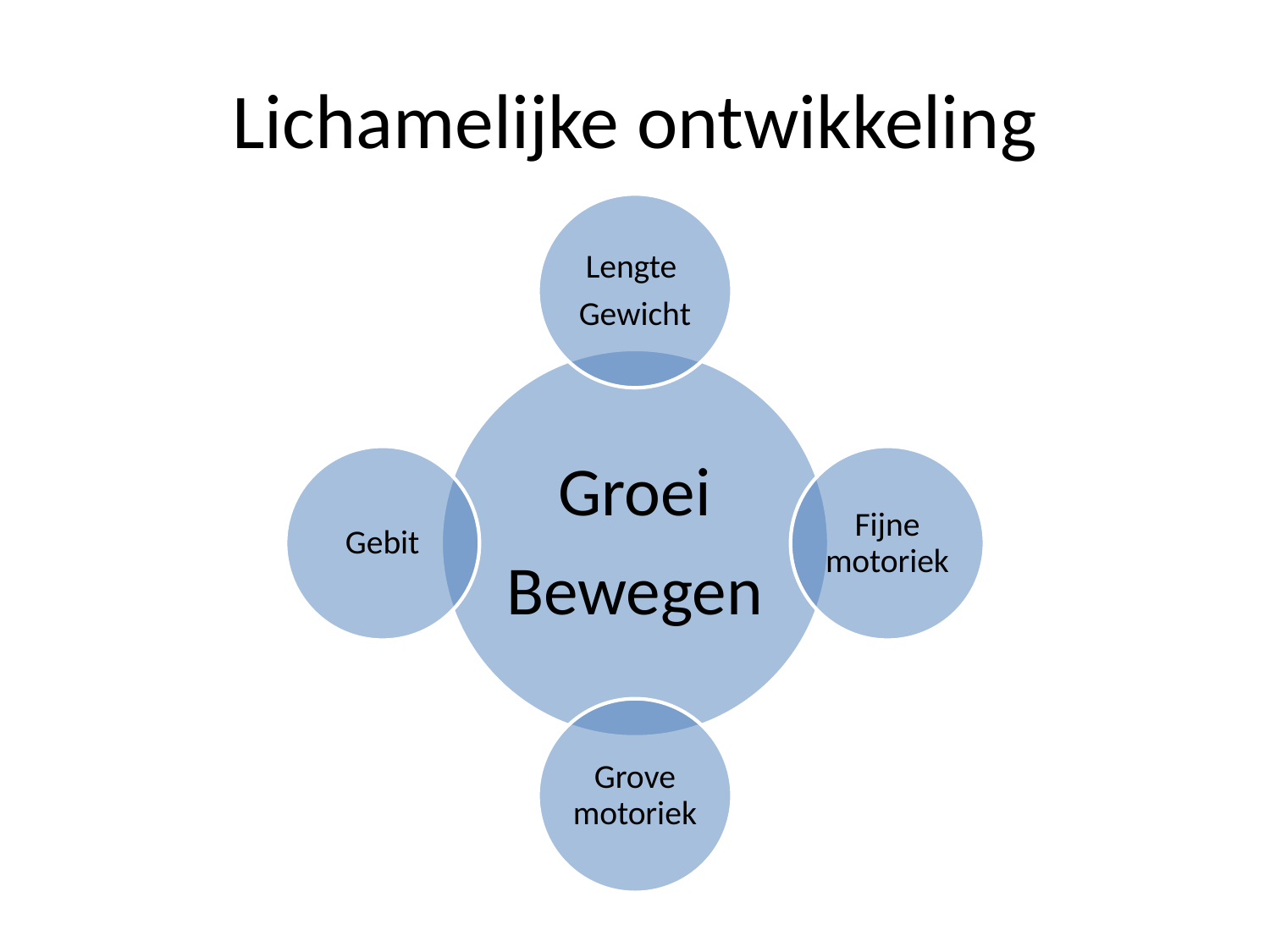

# Lichamelijke ontwikkeling
Groei
Bewegen
Lengte
Gewicht
Fijne motoriek
Grove motoriek
Gebit